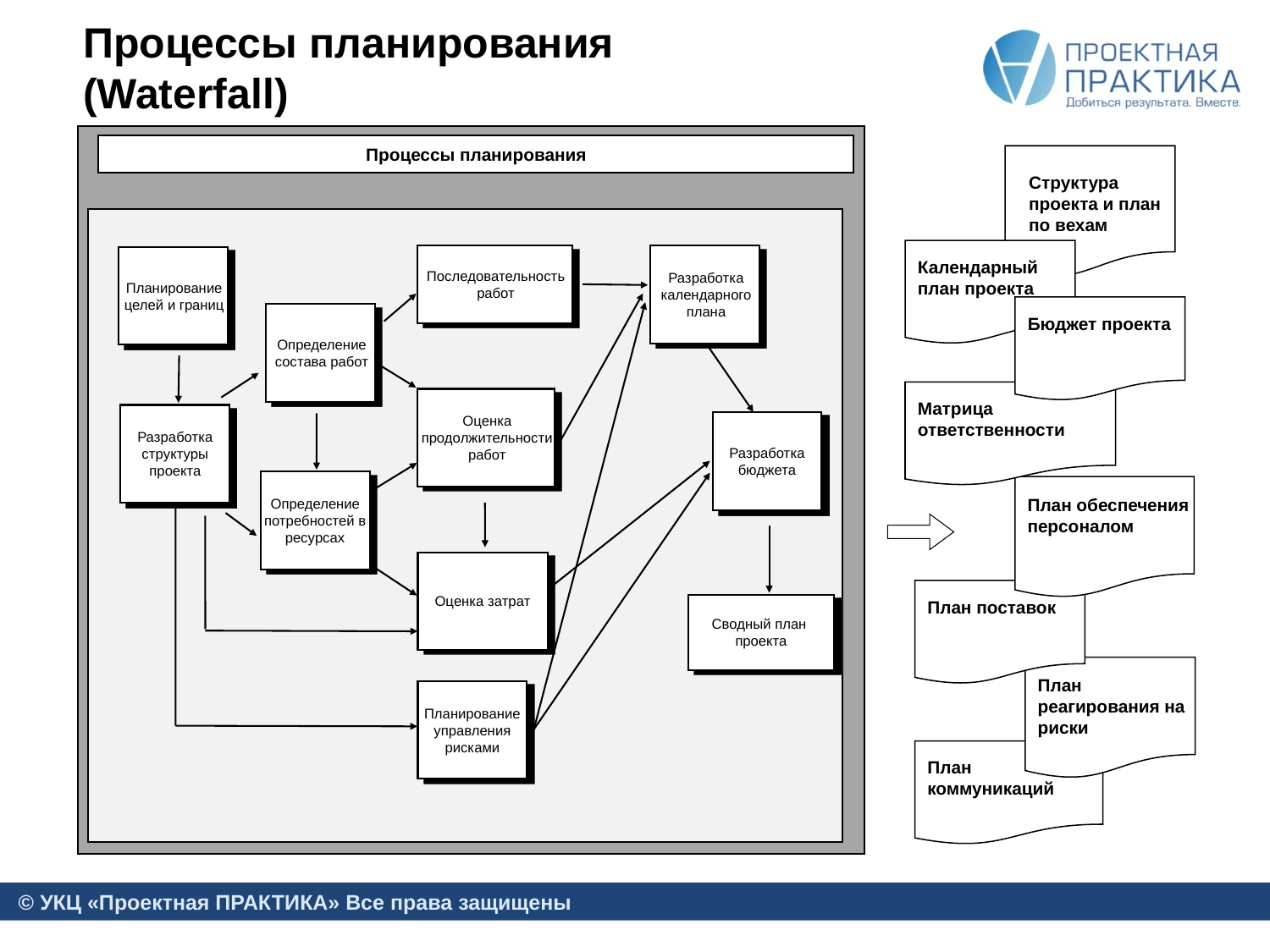

# Процессы планирования (Waterfall)

Процессы планирования

Структура
проекта и план
по вехам

Календарный план проекта
Последовательность работ
Разработка календарного плана
Планирование целей и границ

Бюджет проекта

Определение состава работ

Матрица ответственности
Оценка продолжительности работ
Разработка структуры проекта
Разработка бюджета

Определение потребностей в ресурсах

План обеспечения персоналом

Оценка затрат

План поставок
Сводный план
проекта

План реагирования на риски
Планирование управления рисками

План
коммуникаций